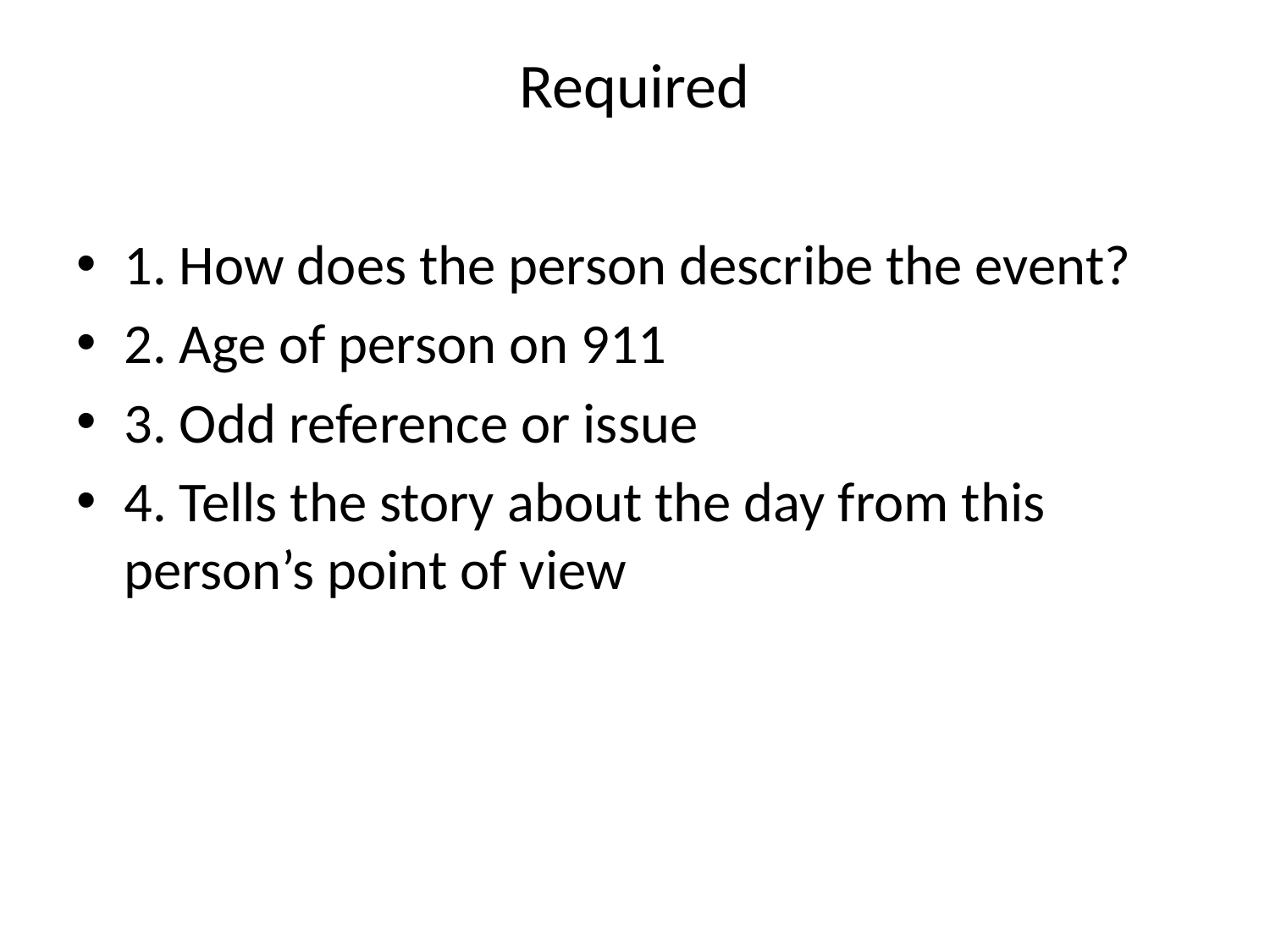

# Required
1. How does the person describe the event?
2. Age of person on 911
3. Odd reference or issue
4. Tells the story about the day from this person’s point of view